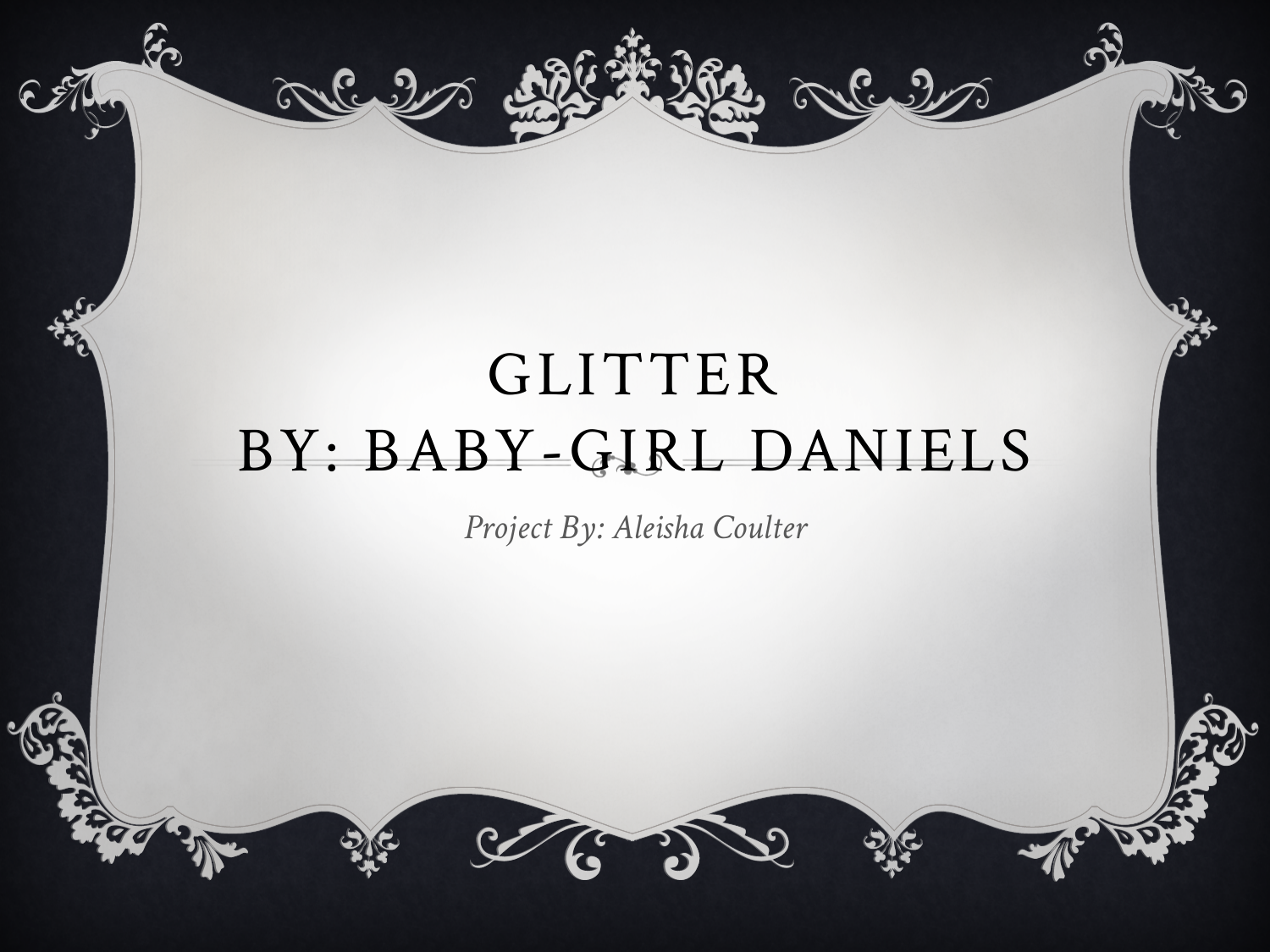

# Glitter By: Baby-Girl Daniels
Project By: Aleisha Coulter